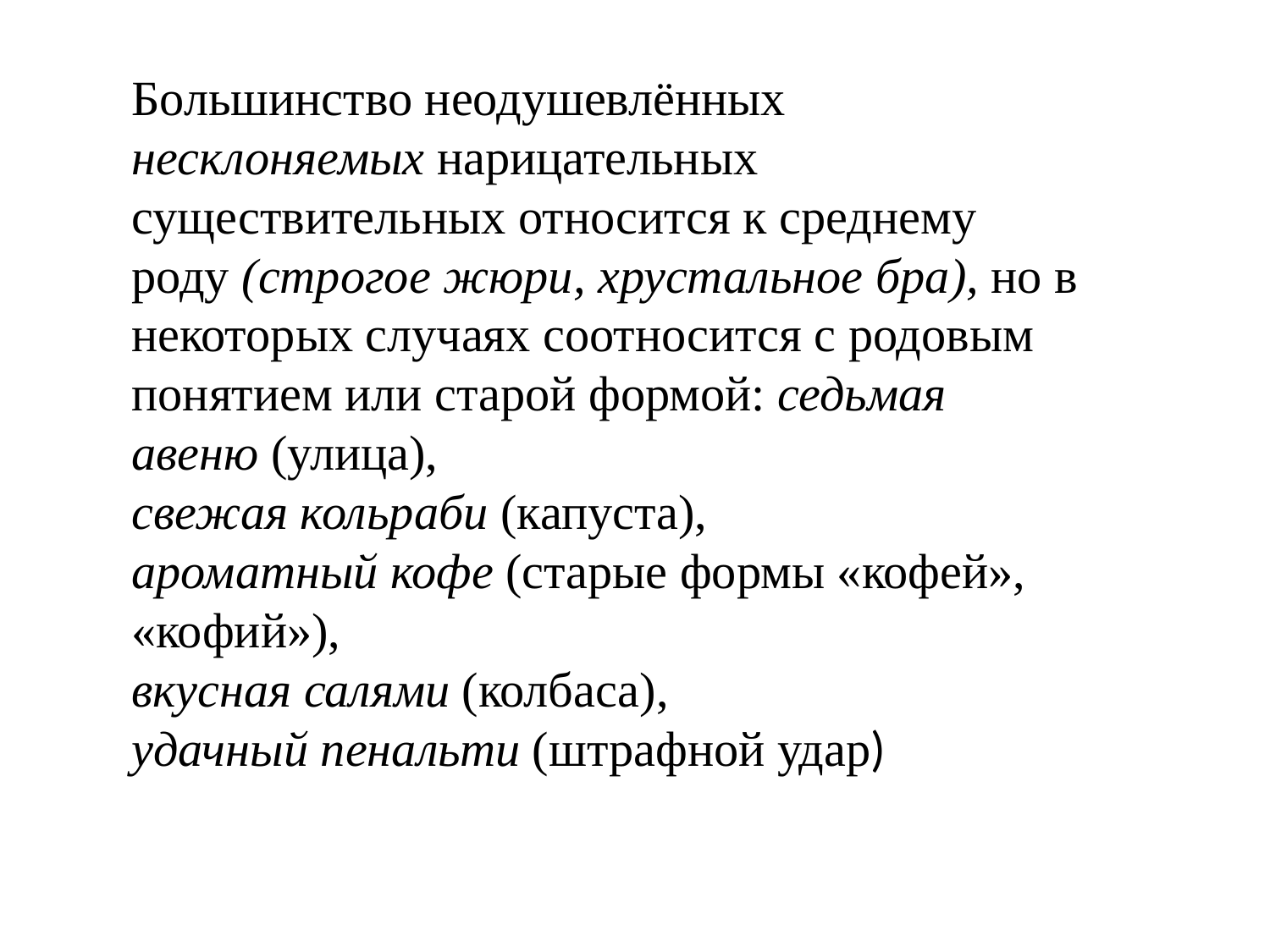

Большинство неодушевлённых
несклоняемых нарицательных существительных относится к среднему роду (строгое жюри, хрустальное бра), но в некоторых случаях соотносится с родовым понятием или старой формой: седьмая авеню (улица),
свежая кольраби (капуста),
ароматный кофе (старые формы «кофей», «кофий»),
вкусная салями (колбаса),
удачный пенальти (штрафной удар)